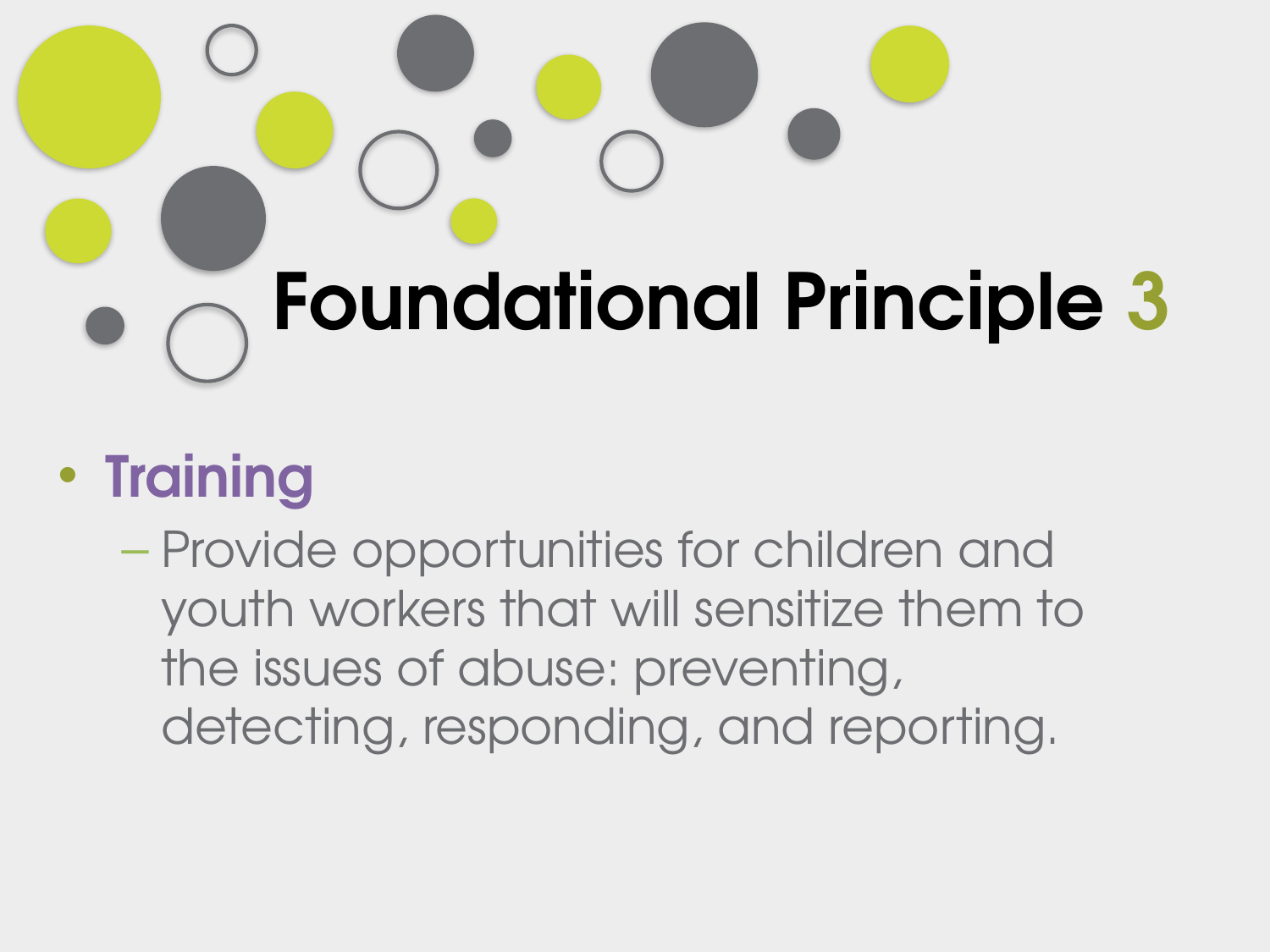

# Foundational Principle 3
Training
Provide opportunities for children and youth workers that will sensitize them to the issues of abuse: preventing, detecting, responding, and reporting.